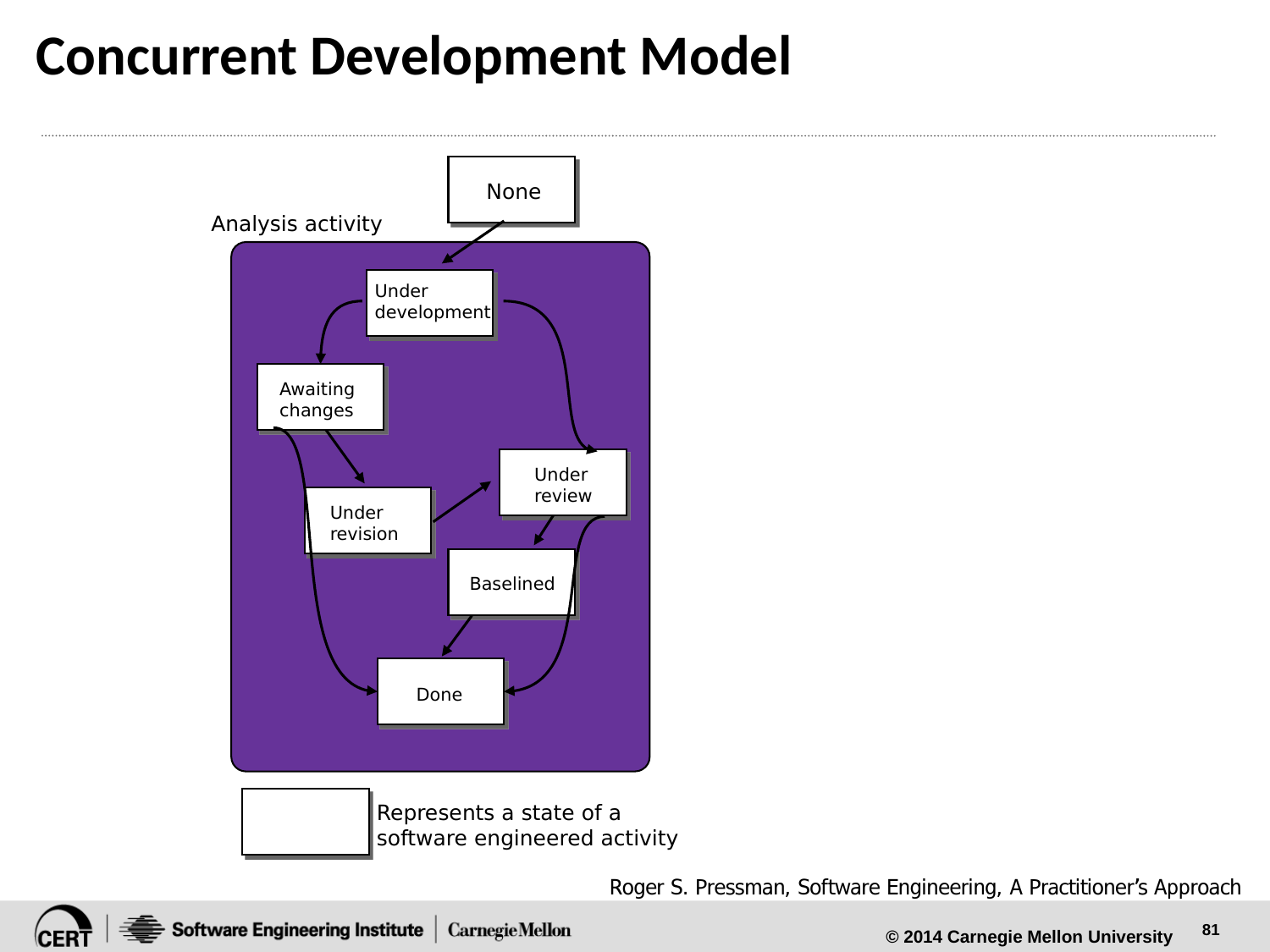

# Concurrent Development Model

None
Analysis activity

Under
development

Awaiting
changes

Under
review

Under
revision

Baselined

Done

Represents a state of a
software engineered activity
Roger S. Pressman, Software Engineering, A Practitioner’s Approach